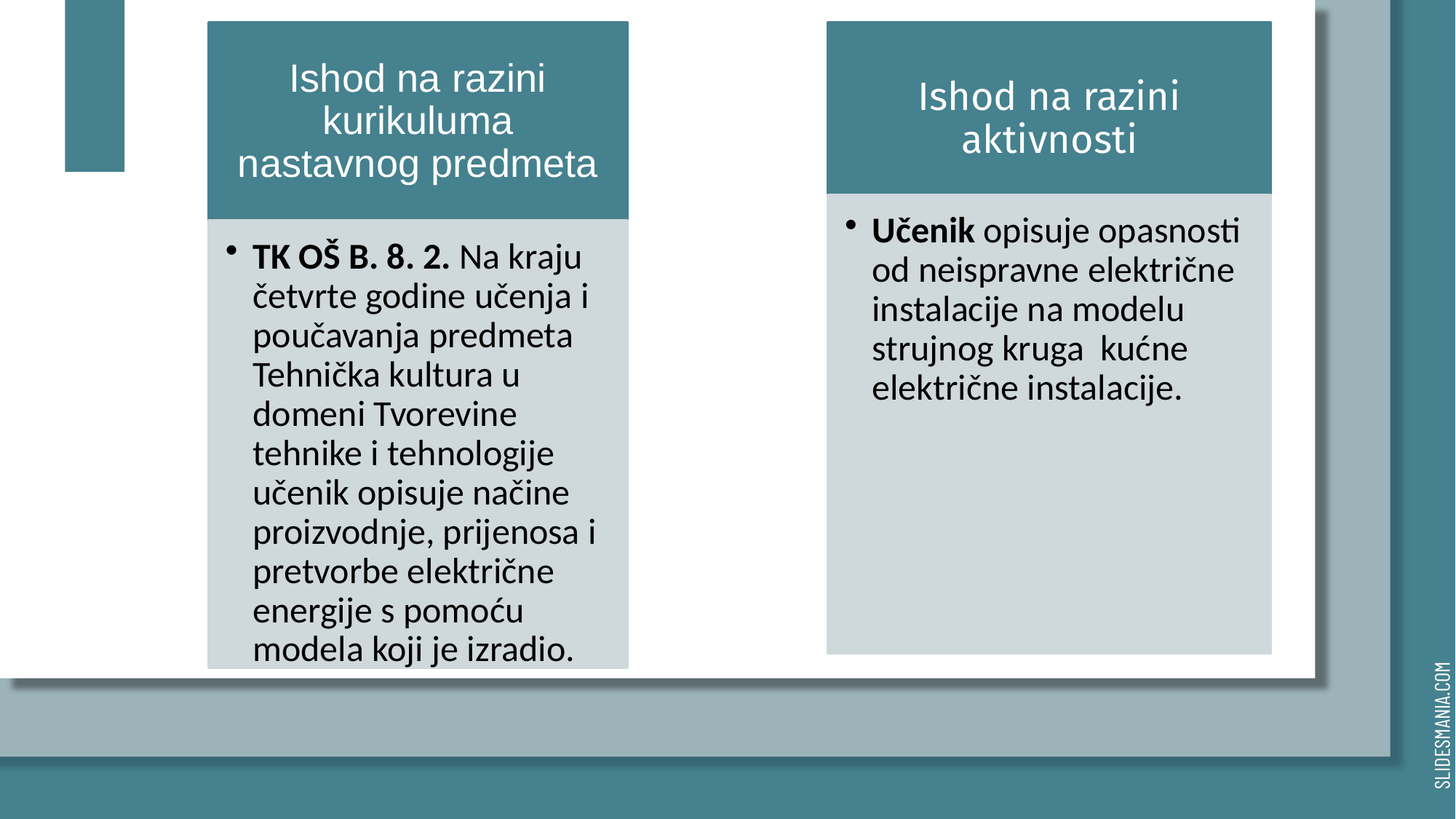

Ishod na razini kurikuluma nastavnog predmeta
Ishod na razini aktivnosti
Učenik opisuje opasnosti od neispravne električne instalacije na modelu strujnog kruga  kućne električne instalacije.

TK OŠ B. 8. 2. Na kraju četvrte godine učenja i poučavanja predmeta Tehnička kultura u domeni Tvorevine tehnike i tehnologije učenik opisuje načine proizvodnje, prijenosa i pretvorbe električne energije s pomoću modela koji je izradio.